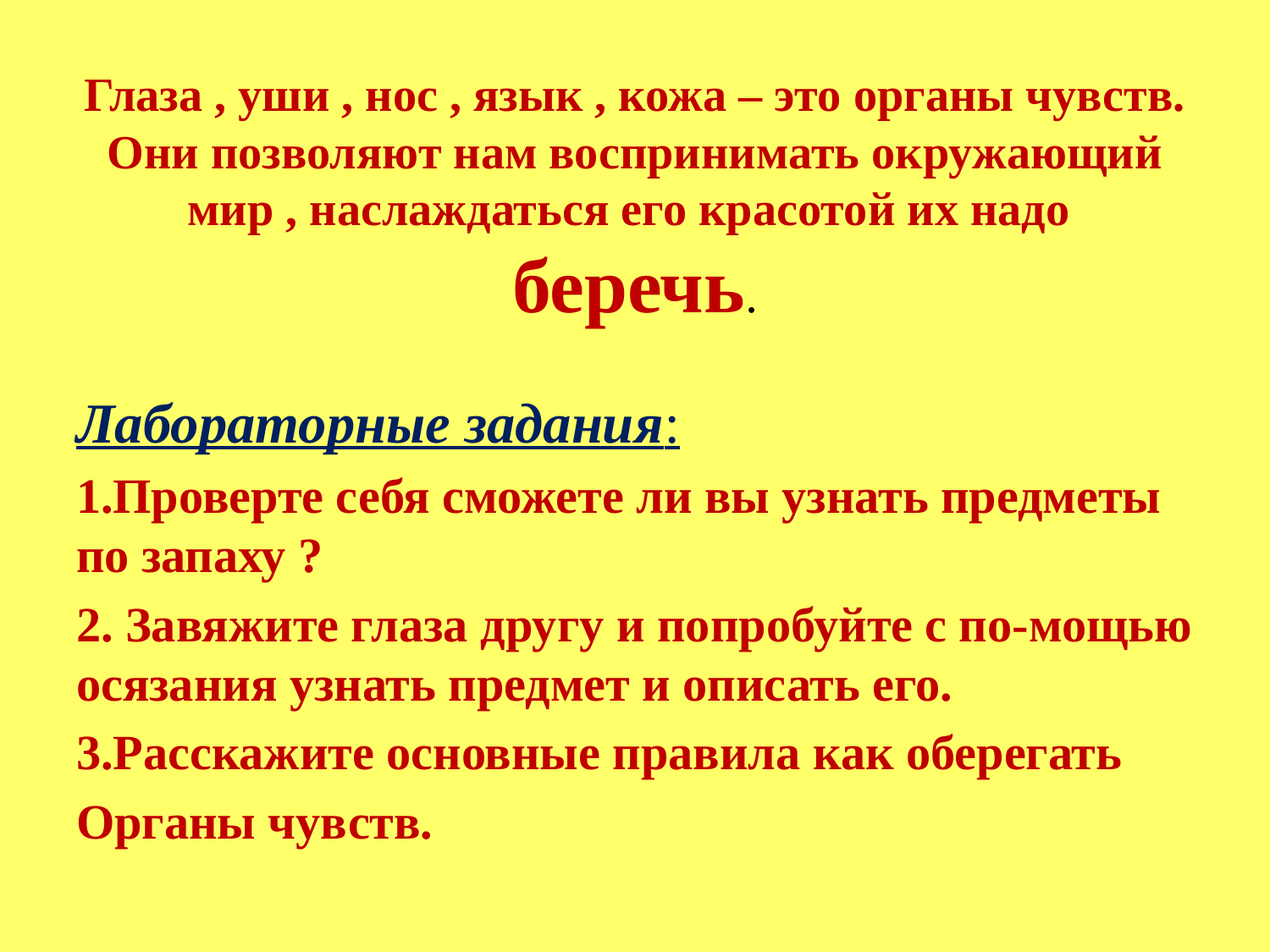

# Глаза , уши , нос , язык , кожа – это органы чувств. Они позволяют нам воспринимать окружающий мир , наслаждаться его красотой их надо беречь.

Лабораторные задания:
1.Проверте себя сможете ли вы узнать предметы по запаху ?
2. Завяжите глаза другу и попробуйте с по-мощью осязания узнать предмет и описать его.
3.Расскажите основные правила как оберегать
Органы чувств.